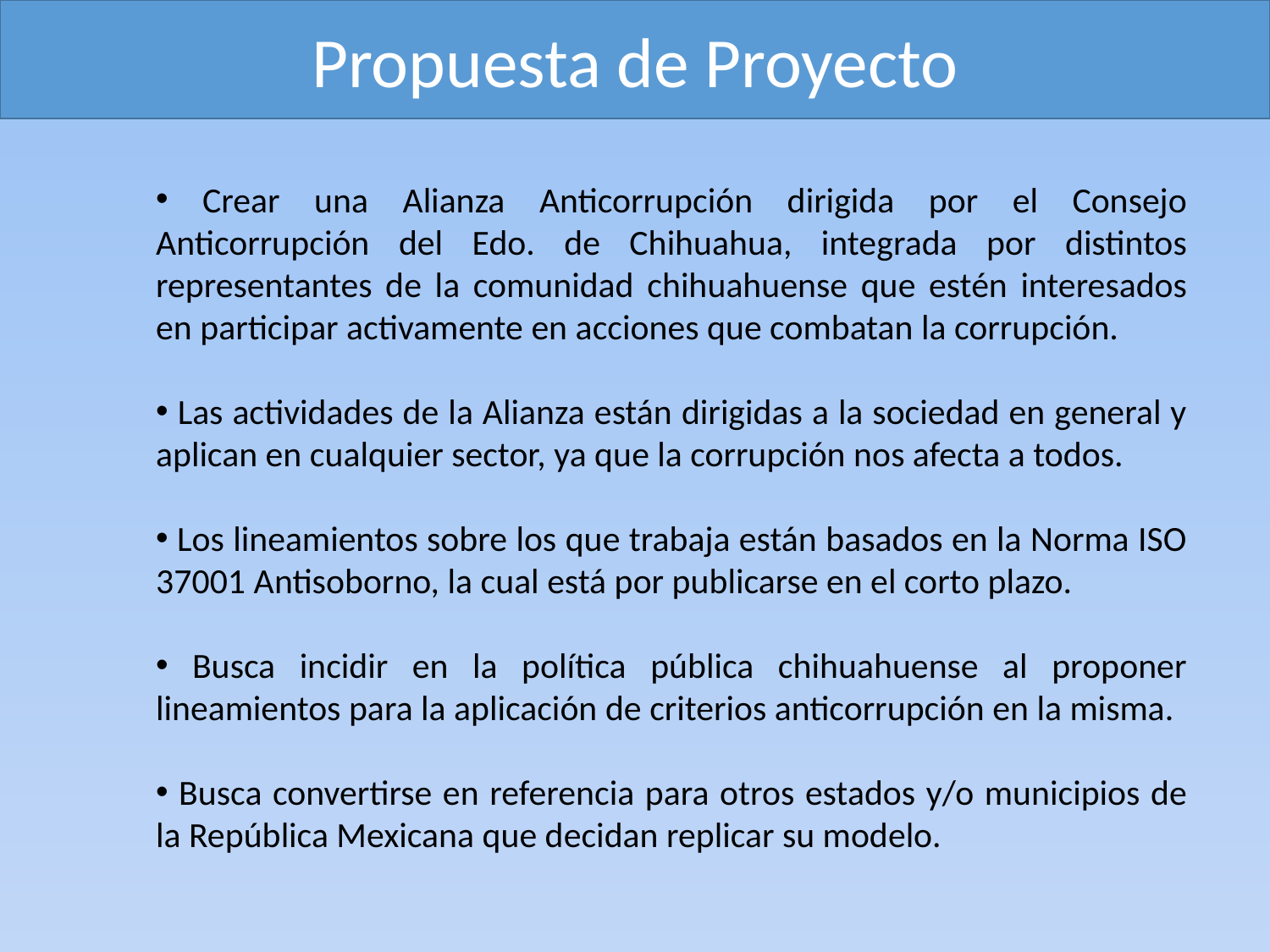

Propuesta de Proyecto
 Crear una Alianza Anticorrupción dirigida por el Consejo Anticorrupción del Edo. de Chihuahua, integrada por distintos representantes de la comunidad chihuahuense que estén interesados en participar activamente en acciones que combatan la corrupción.

 Las actividades de la Alianza están dirigidas a la sociedad en general y aplican en cualquier sector, ya que la corrupción nos afecta a todos.

 Los lineamientos sobre los que trabaja están basados en la Norma ISO 37001 Antisoborno, la cual está por publicarse en el corto plazo.

 Busca incidir en la política pública chihuahuense al proponer lineamientos para la aplicación de criterios anticorrupción en la misma.

 Busca convertirse en referencia para otros estados y/o municipios de la República Mexicana que decidan replicar su modelo.